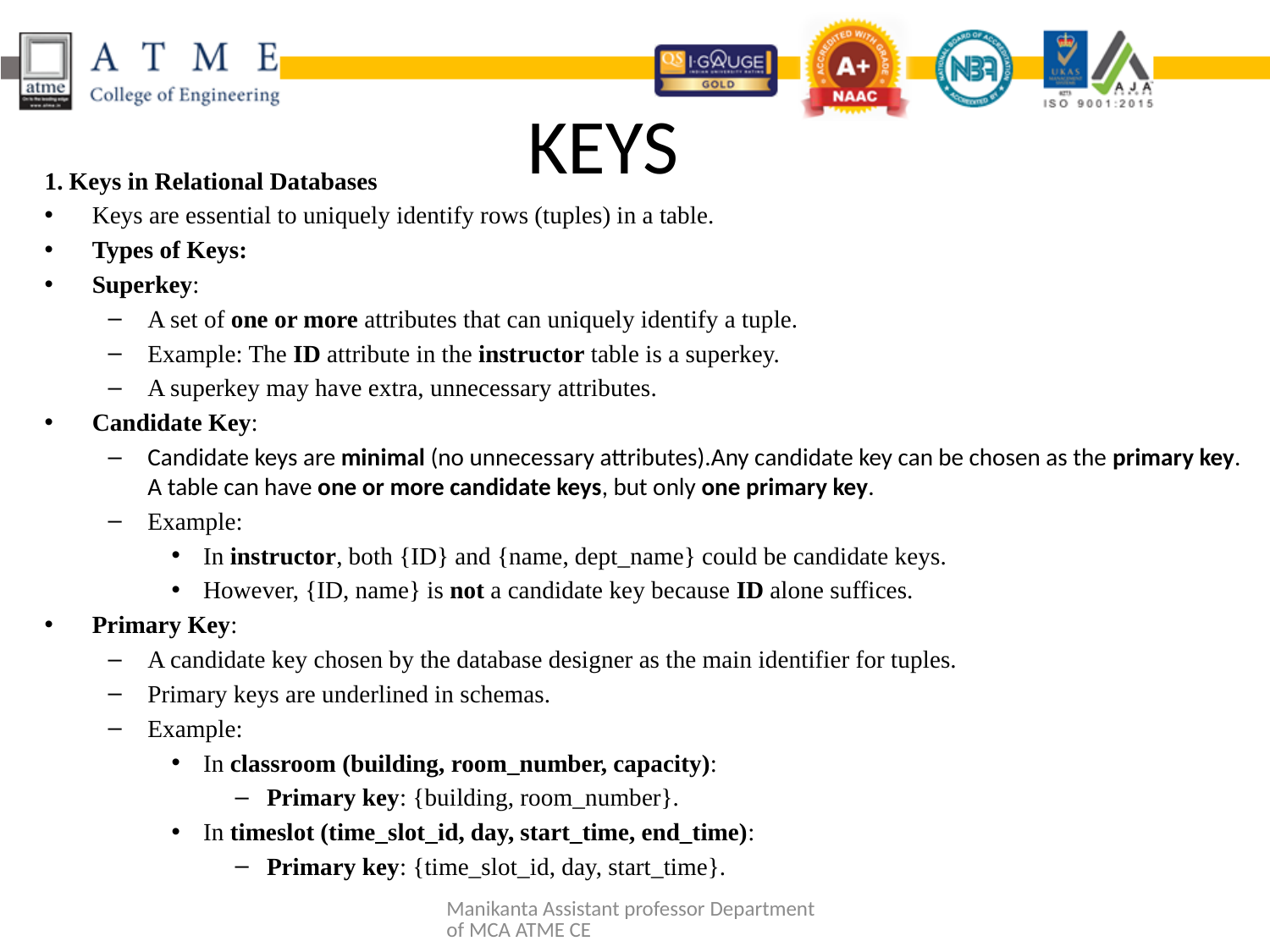

# KEYS
1. Keys in Relational Databases
Keys are essential to uniquely identify rows (tuples) in a table.
Types of Keys:
Superkey:
A set of one or more attributes that can uniquely identify a tuple.
Example: The ID attribute in the instructor table is a superkey.
A superkey may have extra, unnecessary attributes.
Candidate Key:
Candidate keys are minimal (no unnecessary attributes).Any candidate key can be chosen as the primary key. A table can have one or more candidate keys, but only one primary key.
Example:
In instructor, both {ID} and {name, dept_name} could be candidate keys.
However, {ID, name} is not a candidate key because ID alone suffices.
Primary Key:
A candidate key chosen by the database designer as the main identifier for tuples.
Primary keys are underlined in schemas.
Example:
In classroom (building, room_number, capacity):
Primary key: {building, room_number}.
In timeslot (time_slot_id, day, start_time, end_time):
Primary key: {time_slot_id, day, start_time}.
Manikanta Assistant professor Department of MCA ATME CE